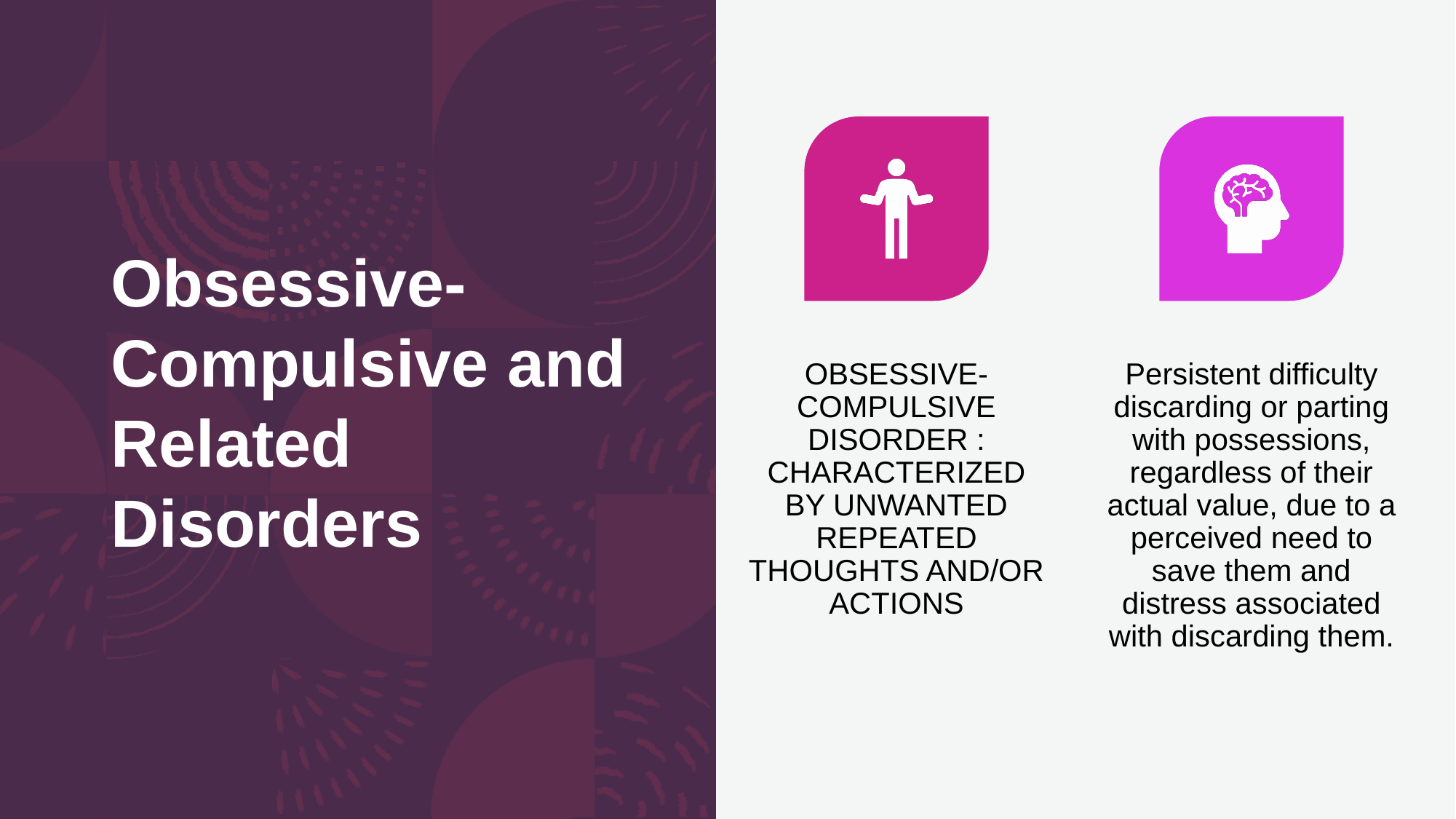

Obsessive-Compulsive Disorder : Characterized by unwanted repeated thoughts and/or actions
Persistent difficulty discarding or parting with possessions, regardless of their actual value, due to a perceived need to save them and distress associated with discarding them.
# Obsessive-Compulsive and Related Disorders